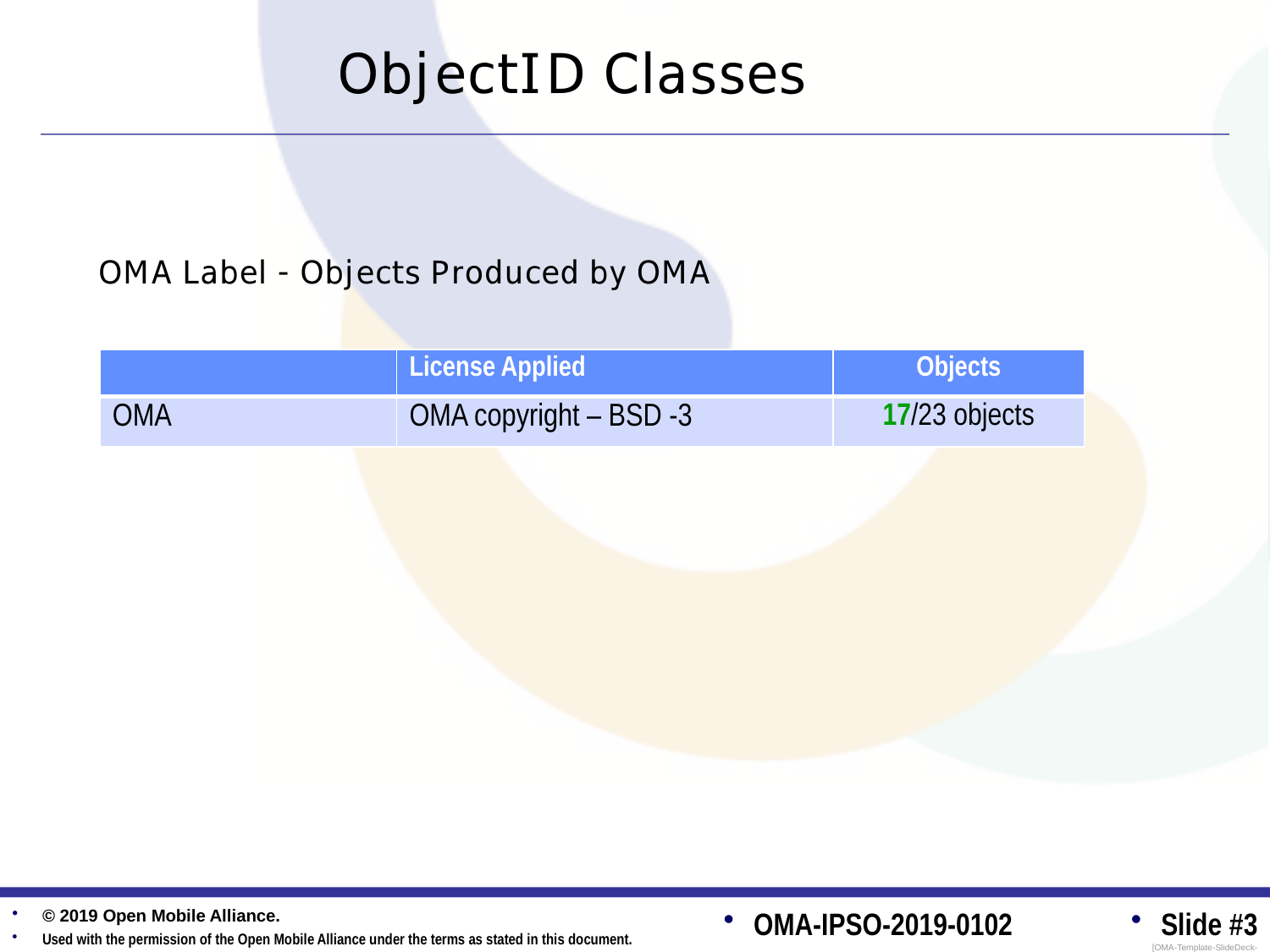

ObjectID Classes
OMA Label - Objects Produced by OMA

|  | License Applied | Objects |
| --- | --- | --- |
| OMA | OMA copyright – BSD -3 | 17/23 objects |